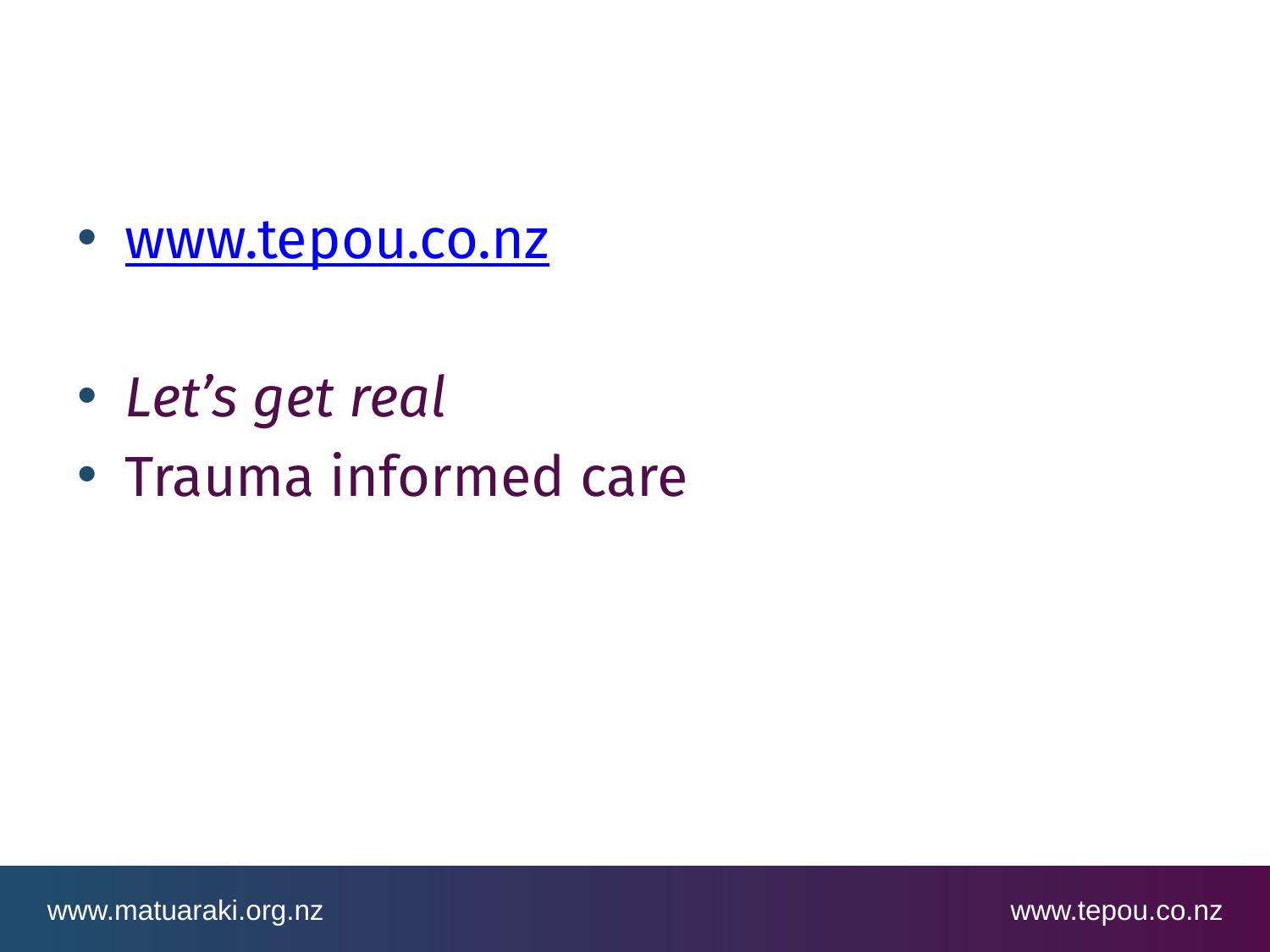

#
www.tepou.co.nz

Let’s get real
Trauma informed care